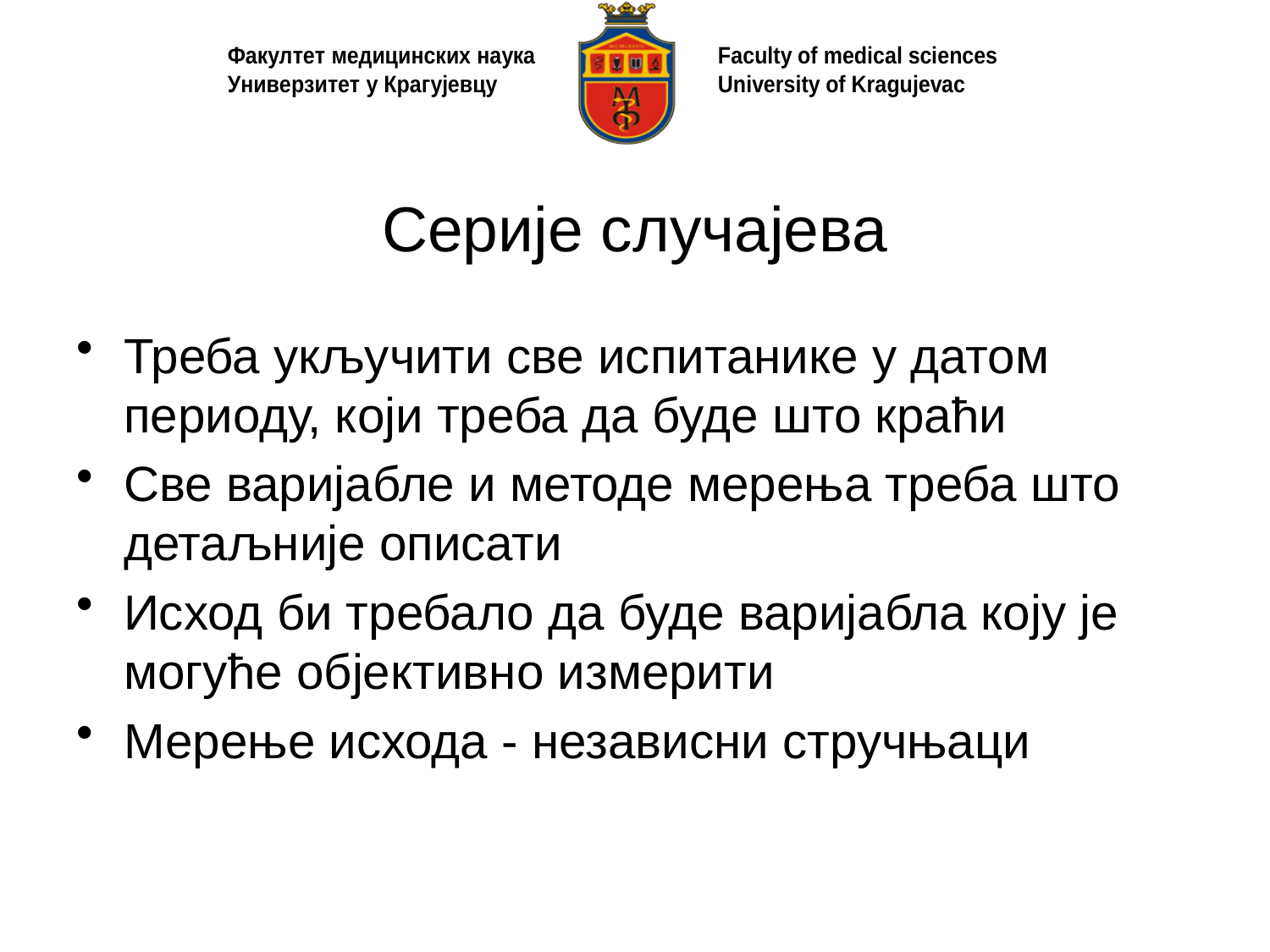

# Серије случајева
Треба укључити све испитанике у датом периоду, који треба да буде што краћи
Све варијабле и методе мерења треба што детаљније описати
Исход би требало да буде варијабла коју је могуће објективно измерити
Мерење исхода - независни стручњаци